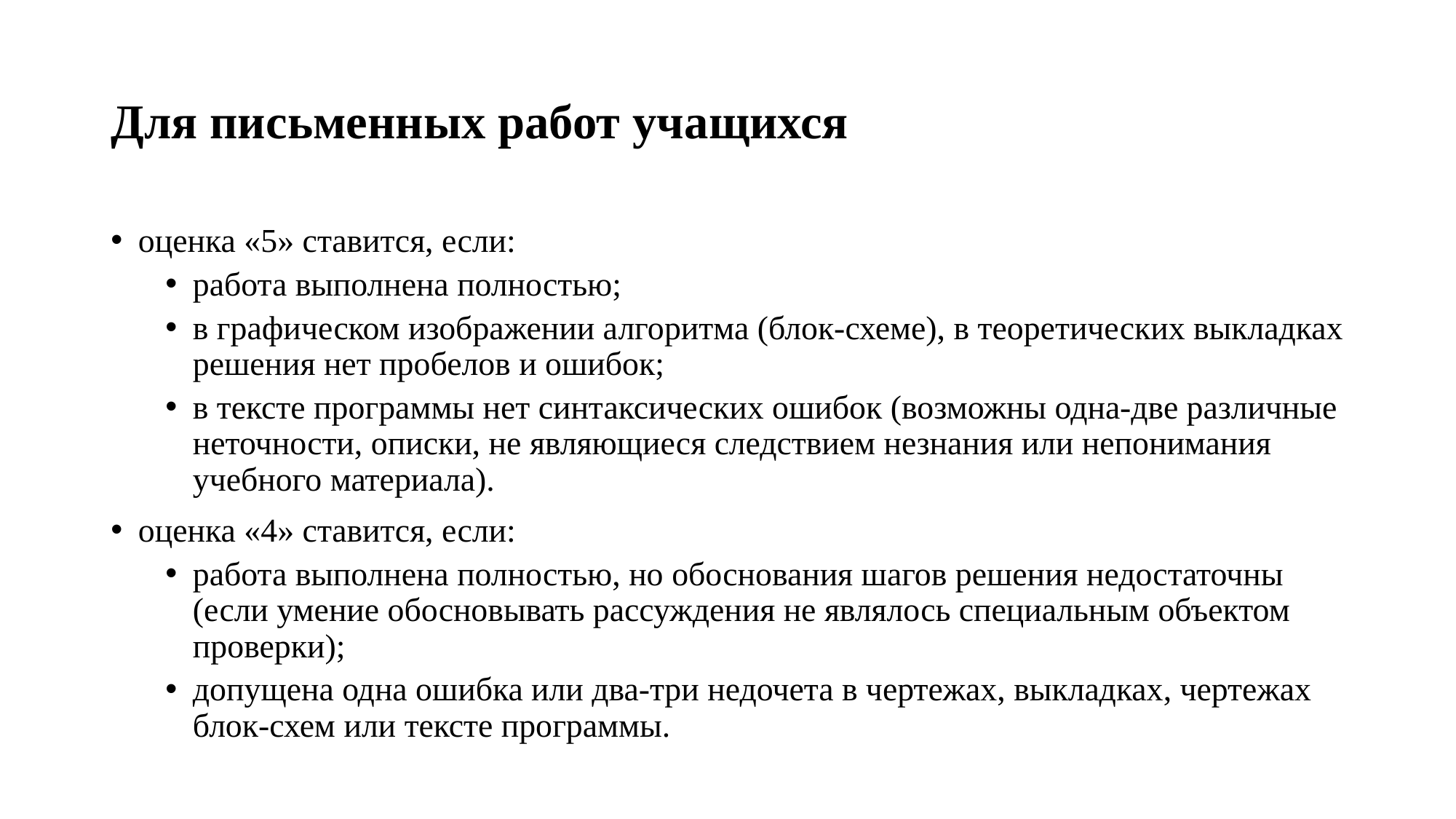

# Для письменных работ учащихся
оценка «5» ставится, если:
работа выполнена полностью;
в графическом изображении алгоритма (блок-схеме), в теоретических выкладках решения нет пробелов и ошибок;
в тексте программы нет синтаксических ошибок (возможны одна-две различные неточности, описки, не являющиеся следствием незнания или непонимания учебного материала).
оценка «4» ставится, если:
работа выполнена полностью, но обоснования шагов решения недостаточны (если умение обосновывать рассуждения не являлось специальным объектом проверки);
допущена одна ошибка или два-три недочета в чертежах, выкладках, чертежах блок-схем или тексте программы.